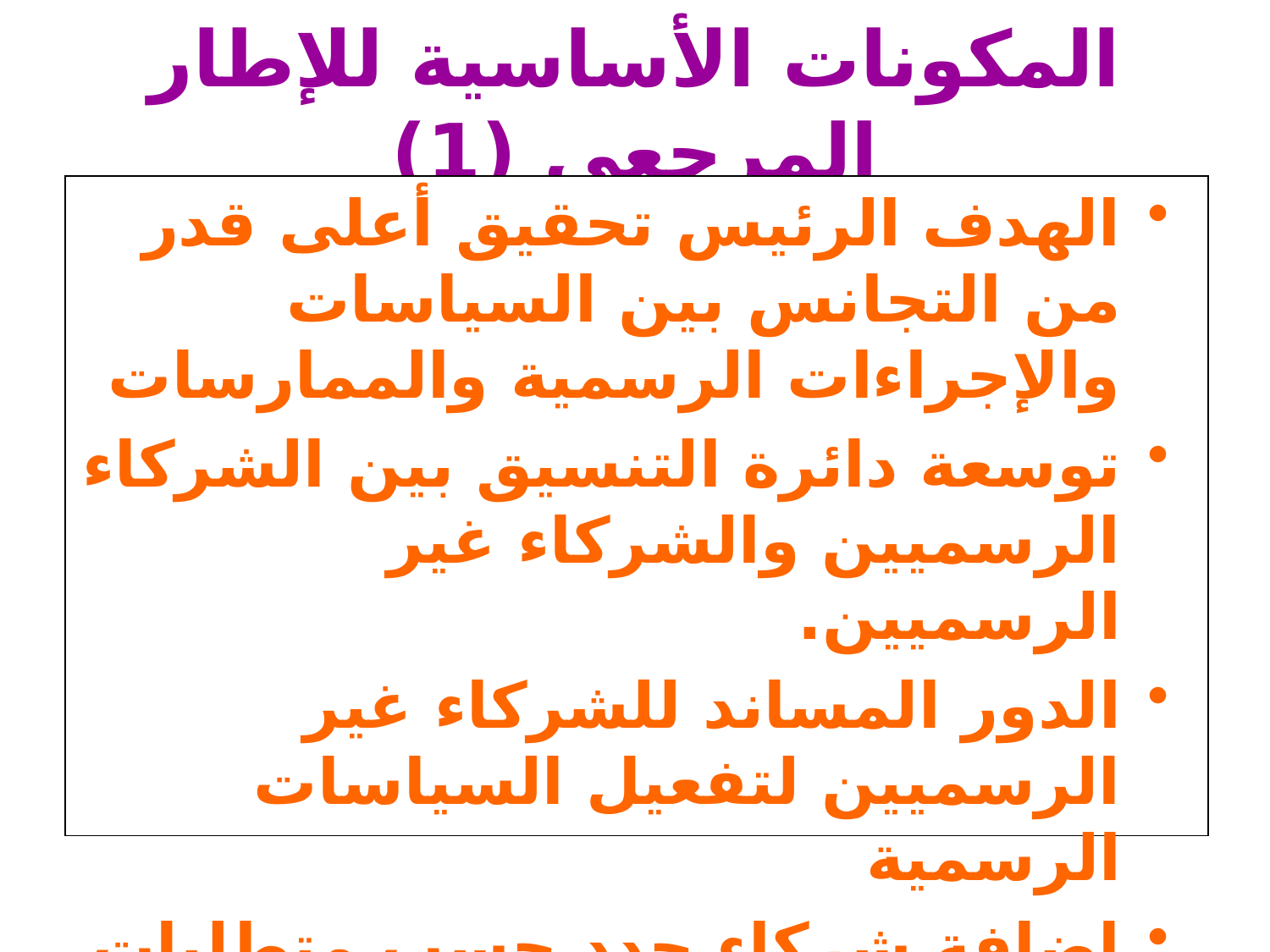

# المكونات الأساسية للإطار المرجعي (1)
الهدف الرئيس تحقيق أعلى قدر من التجانس بين السياسات والإجراءات الرسمية والممارسات
توسعة دائرة التنسيق بين الشركاء الرسميين والشركاء غير الرسميين.
الدور المساند للشركاء غير الرسميين لتفعيل السياسات الرسمية
إضافة شركاء جدد حسب متطلبات المرحلة